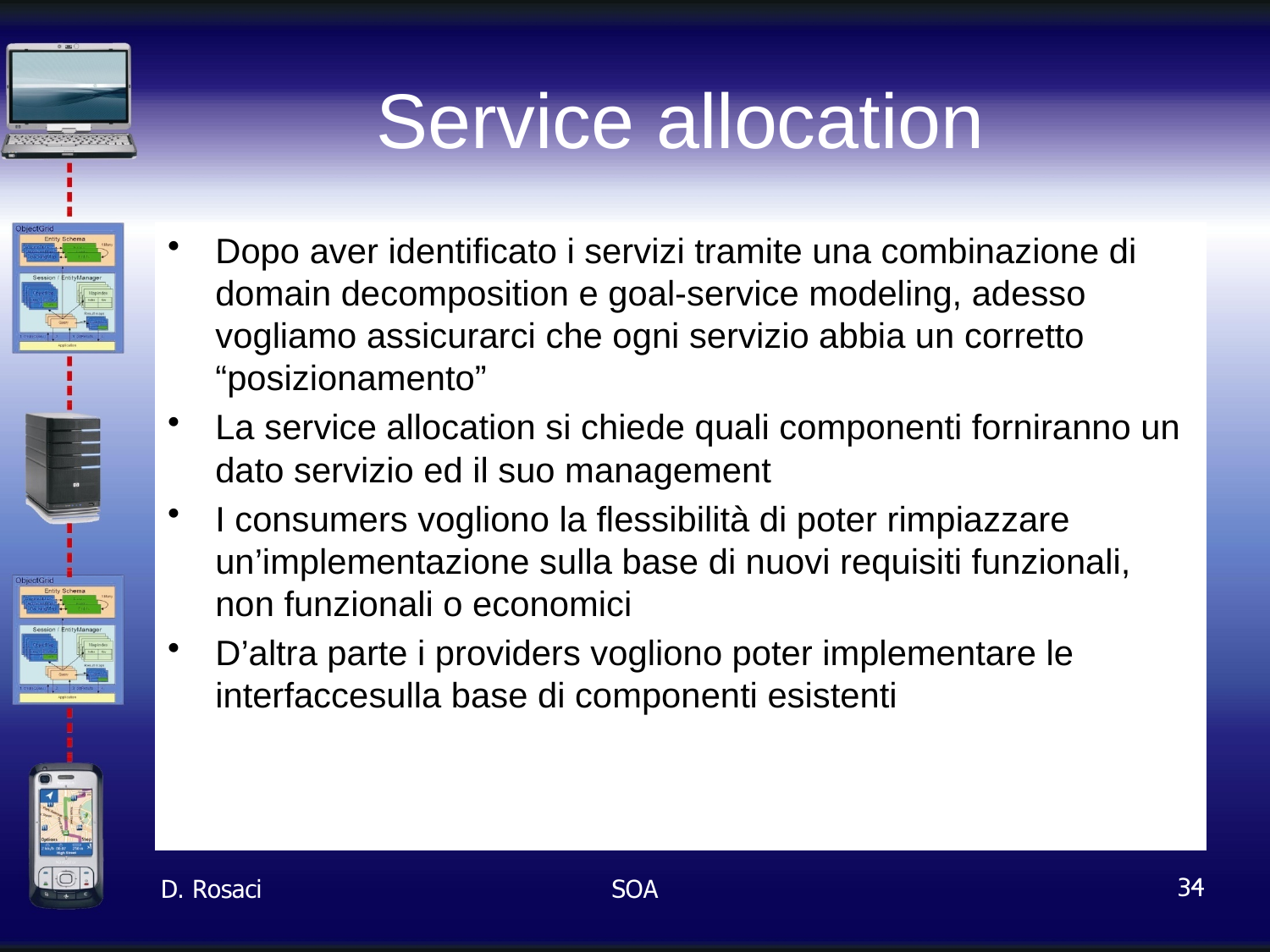

# Service allocation
Dopo aver identificato i servizi tramite una combinazione di domain decomposition e goal-service modeling, adesso vogliamo assicurarci che ogni servizio abbia un corretto “posizionamento”
La service allocation si chiede quali componenti forniranno un dato servizio ed il suo management
I consumers vogliono la flessibilità di poter rimpiazzare un’implementazione sulla base di nuovi requisiti funzionali, non funzionali o economici
D’altra parte i providers vogliono poter implementare le interfaccesulla base di componenti esistenti
D. Rosaci
SOA